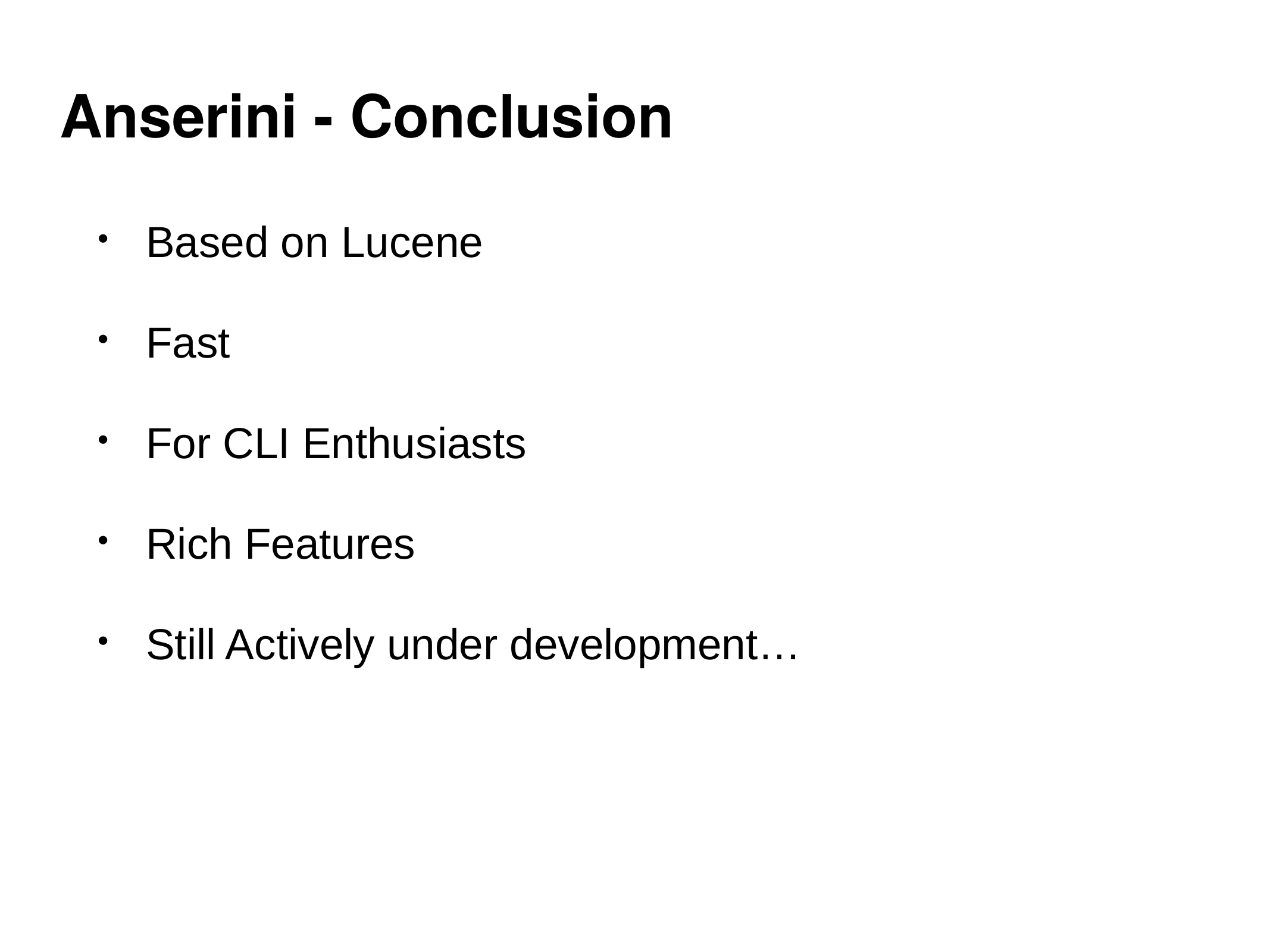

# Anserini - Conclusion
Based on Lucene
Fast
For CLI Enthusiasts
Rich Features
Still Actively under development…
63